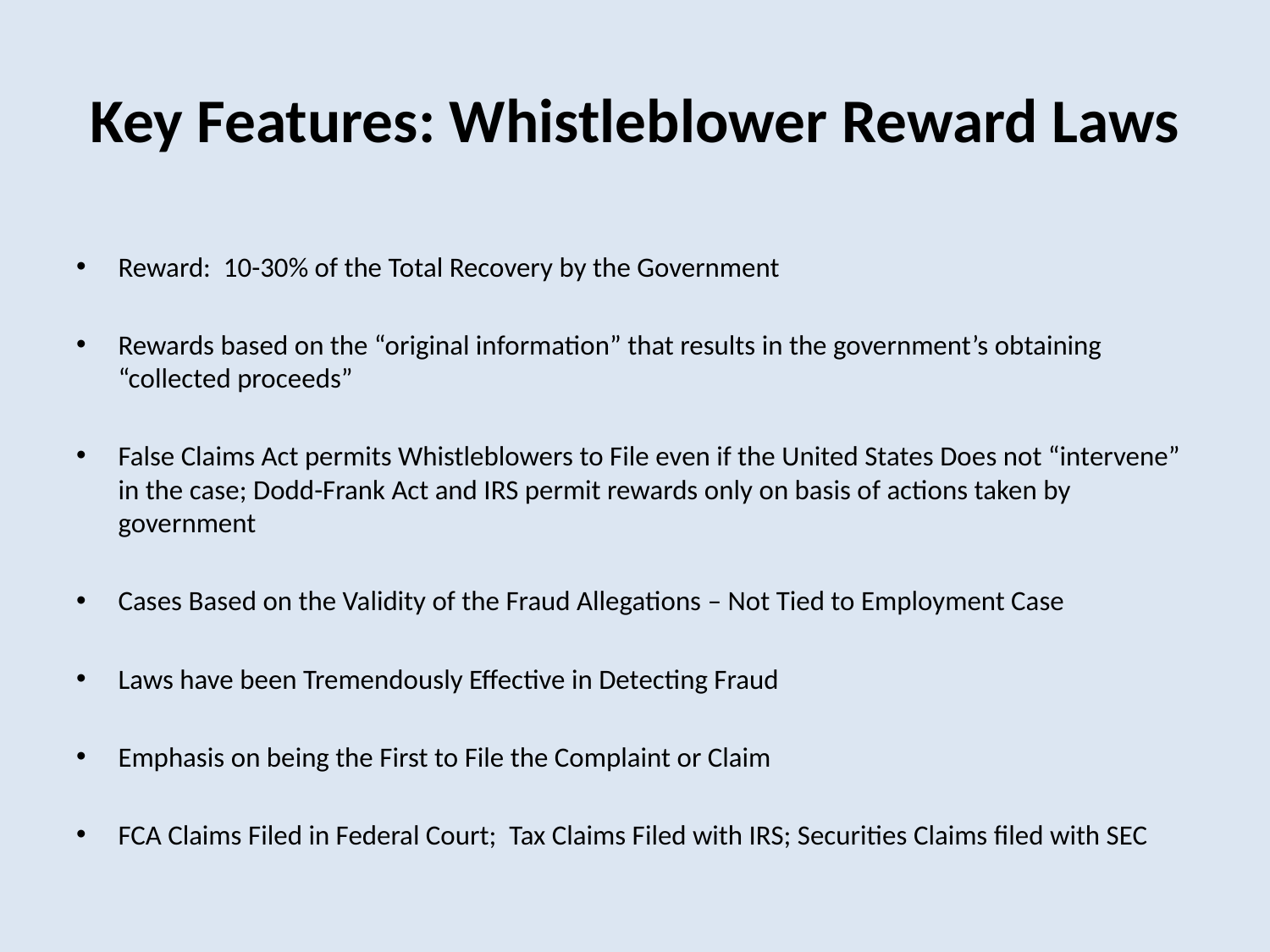

# Key Features: Whistleblower Reward Laws

Reward:  10-30% of the Total Recovery by the Government

Rewards based on the “original information” that results in the government’s obtaining “collected proceeds”

False Claims Act permits Whistleblowers to File even if the United States Does not “intervene” in the case; Dodd-Frank Act and IRS permit rewards only on basis of actions taken by government

Cases Based on the Validity of the Fraud Allegations – Not Tied to Employment Case

Laws have been Tremendously Effective in Detecting Fraud

Emphasis on being the First to File the Complaint or Claim

FCA Claims Filed in Federal Court;  Tax Claims Filed with IRS; Securities Claims filed with SEC